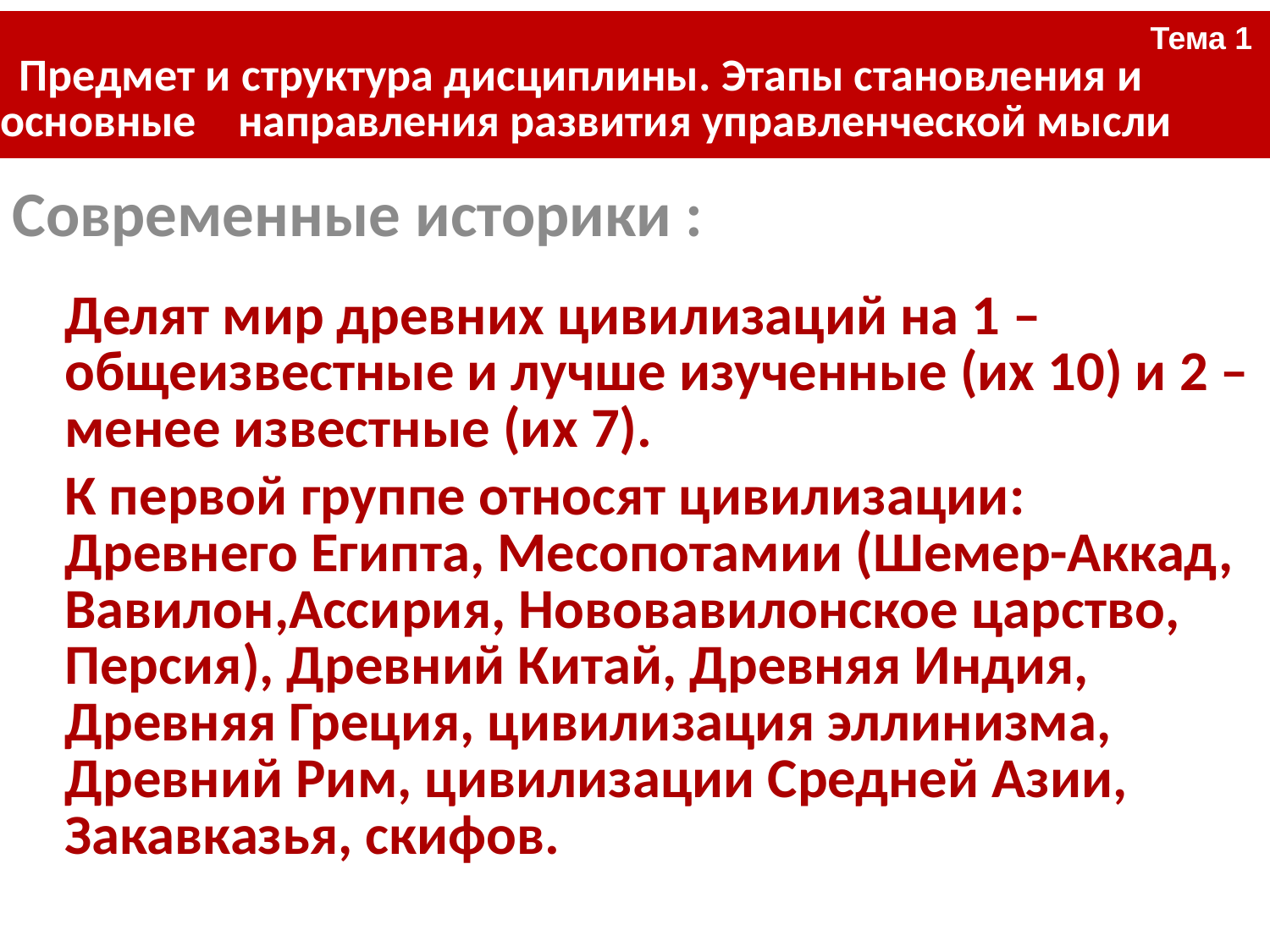

| Тема 1 Предмет и структура дисциплины. Этапы становления и основные направления развития управленческой мысли |
| --- |
| Тема 1 Управление в Западной Европе в Средние века |
| --- |
#
Современные историки :
Делят мир древних цивилизаций на 1 – общеизвестные и лучше изученные (их 10) и 2 – менее известные (их 7).
К первой группе относят цивилизации: Древнего Египта, Месопотамии (Шемер-Аккад, Вавилон,Ассирия, Нововавилонское царство, Персия), Древний Китай, Древняя Индия, Древняя Греция, цивилизация эллинизма, Древний Рим, цивилизации Средней Азии, Закавказья, скифов.